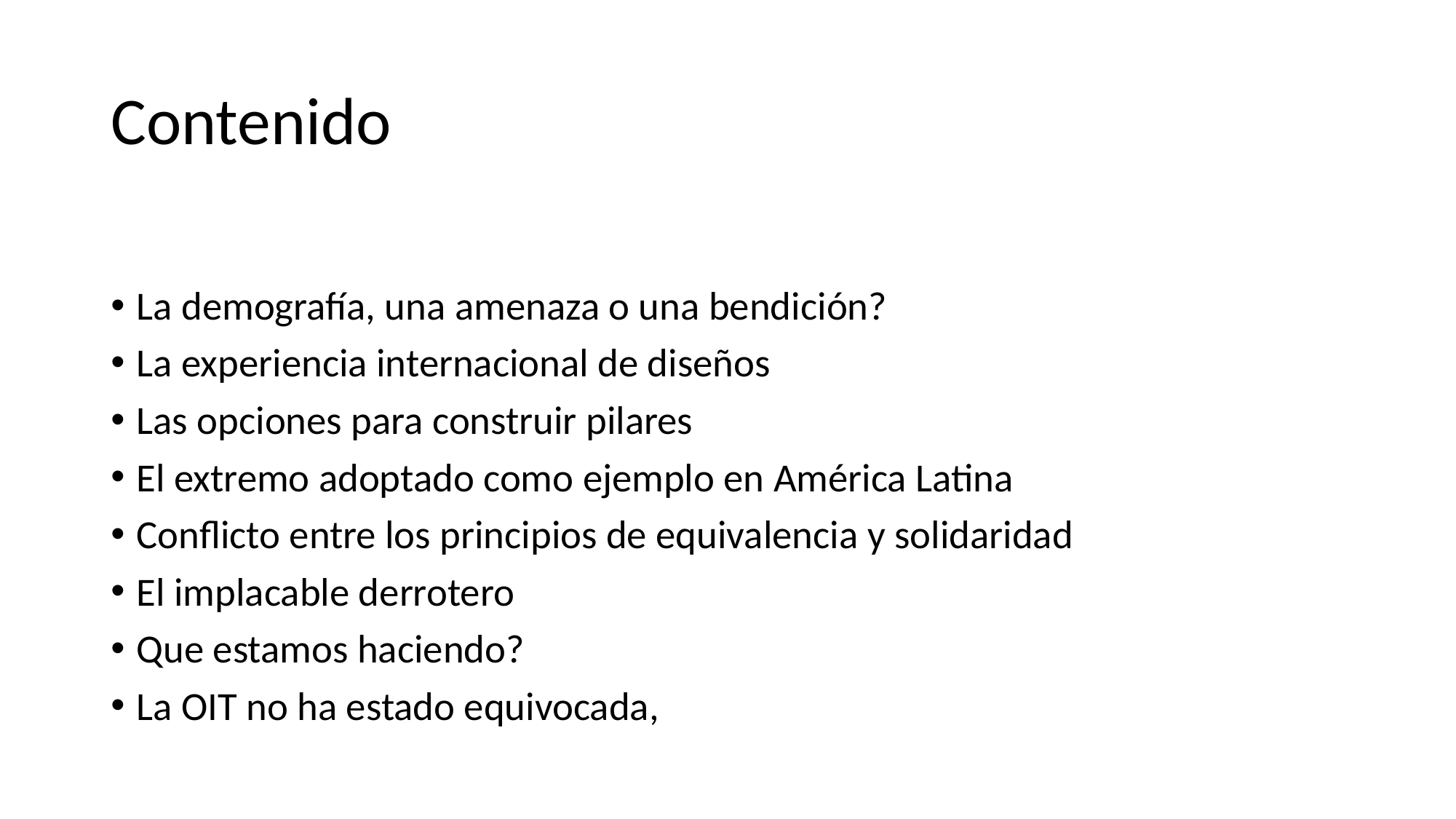

# Contenido

La demografía, una amenaza o una bendición?
La experiencia internacional de diseños
Las opciones para construir pilares
El extremo adoptado como ejemplo en América Latina
Conflicto entre los principios de equivalencia y solidaridad
El implacable derrotero
Que estamos haciendo?
La OIT no ha estado equivocada,